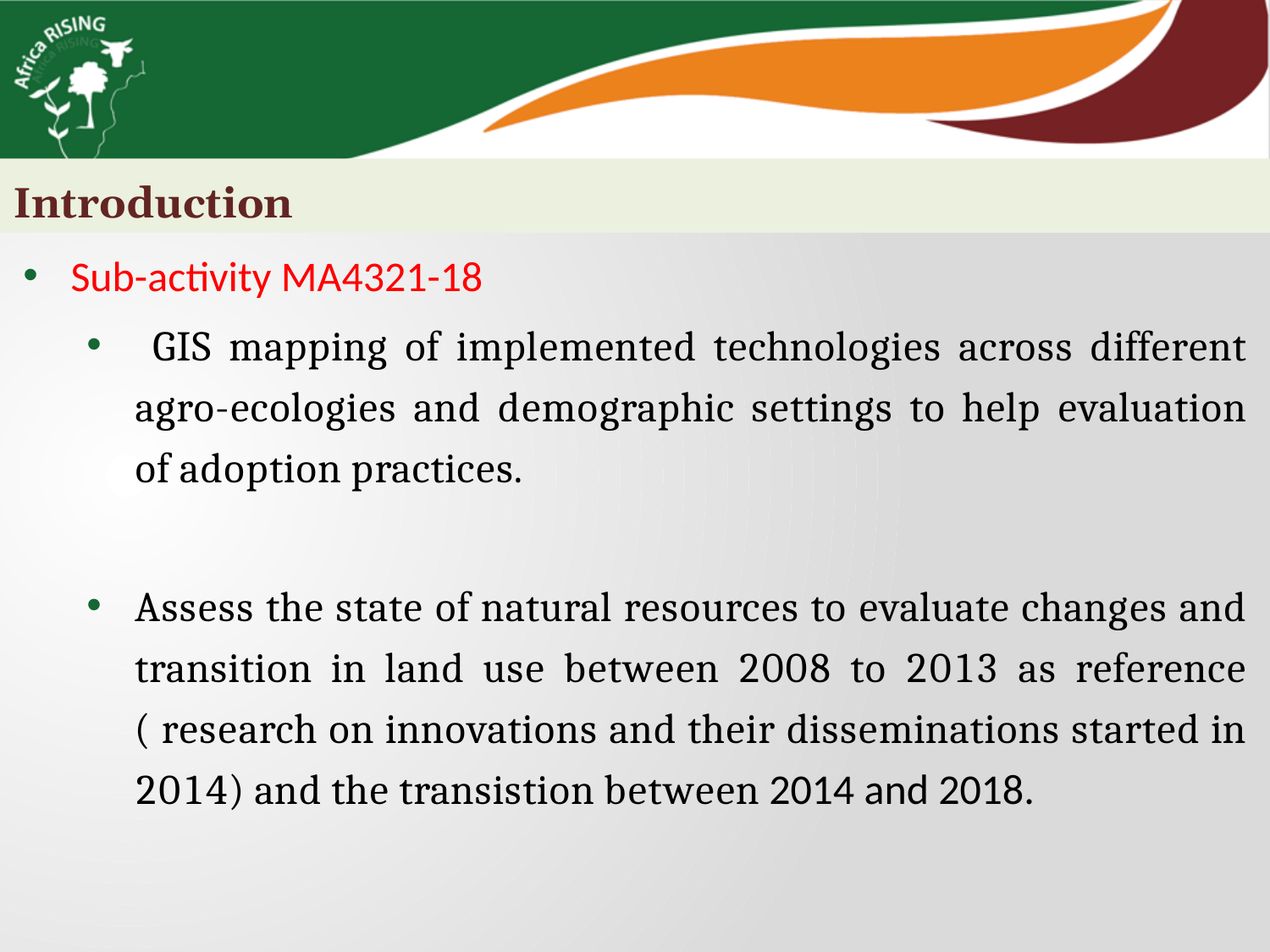

Introduction
Sub-activity MA4321-18
 GIS mapping of implemented technologies across different agro-ecologies and demographic settings to help evaluation of adoption practices.

Assess the state of natural resources to evaluate changes and transition in land use between 2008 to 2013 as reference ( research on innovations and their disseminations started in 2014) and the transistion between 2014 and 2018.